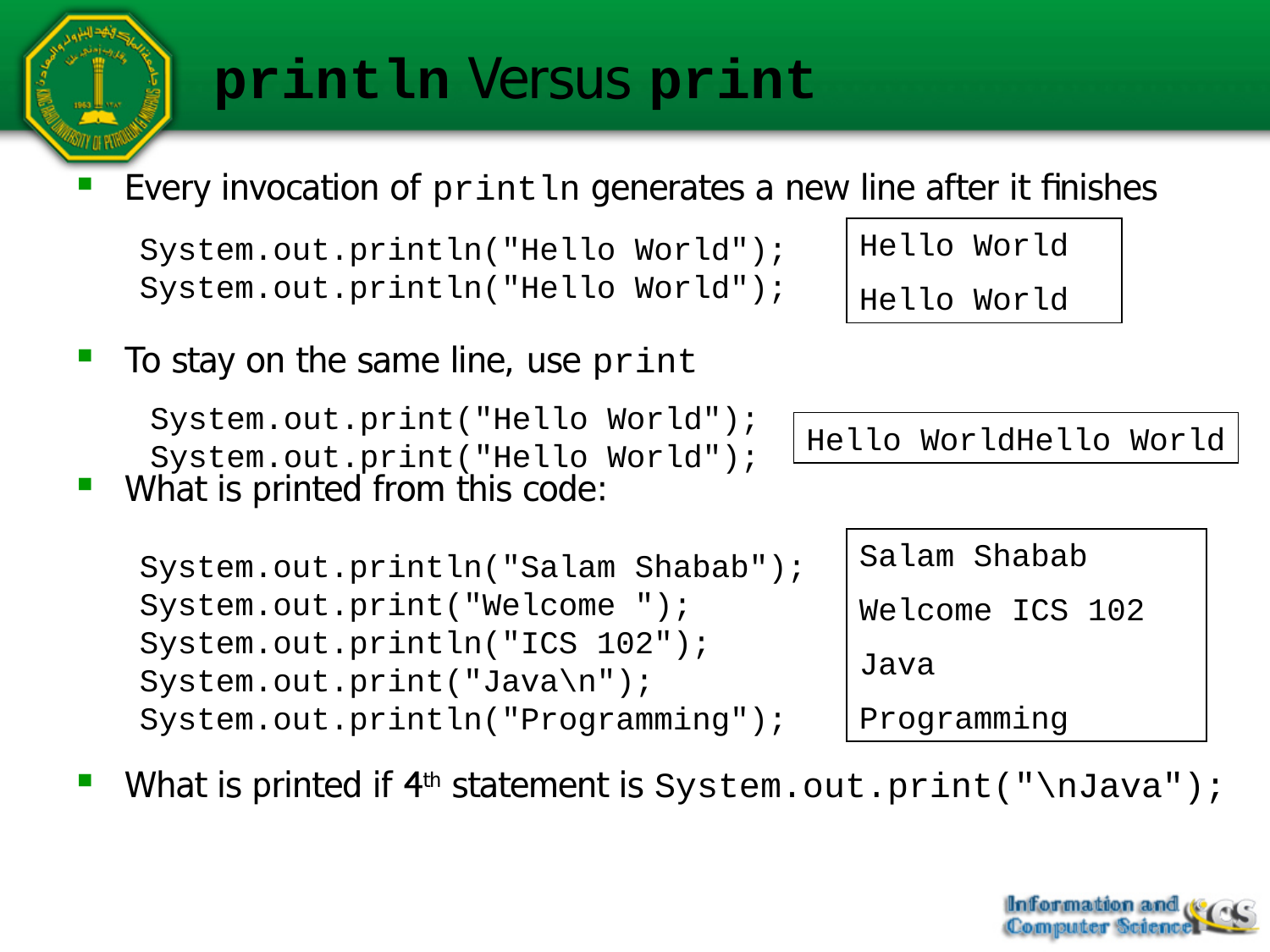

# println Versus print
Every invocation of println generates a new line after it finishes

To stay on the same line, use print

What is printed from this code:

What is printed if 4th statement is System.out.print("\nJava");
Hello World
Hello World
System.out.println("Hello World");
System.out.println("Hello World");
System.out.print("Hello World");
System.out.print("Hello World");
Hello WorldHello World
Salam Shabab
Welcome ICS 102
Java
Programming
System.out.println("Salam Shabab");
System.out.print("Welcome ");
System.out.println("ICS 102");
System.out.print("Java\n");
System.out.println("Programming");